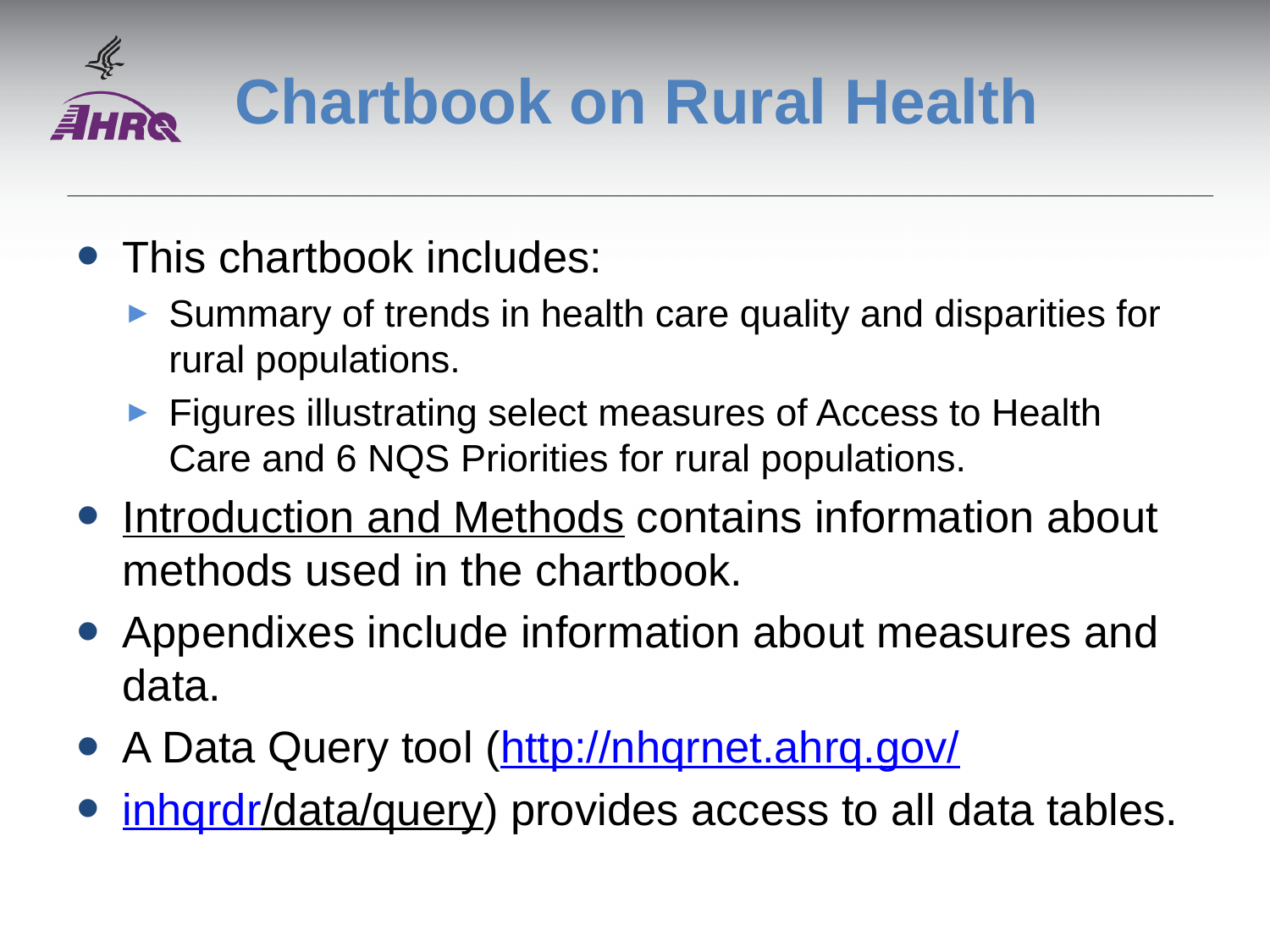

# Chartbook on Rural Health
This chartbook includes:
Summary of trends in health care quality and disparities for rural populations.
Figures illustrating select measures of Access to Health Care and 6 NQS Priorities for rural populations.
Introduction and Methods contains information about methods used in the chartbook.
Appendixes include information about measures and data.
A Data Query tool (http://nhqrnet.ahrq.gov/
inhqrdr/data/query) provides access to all data tables.